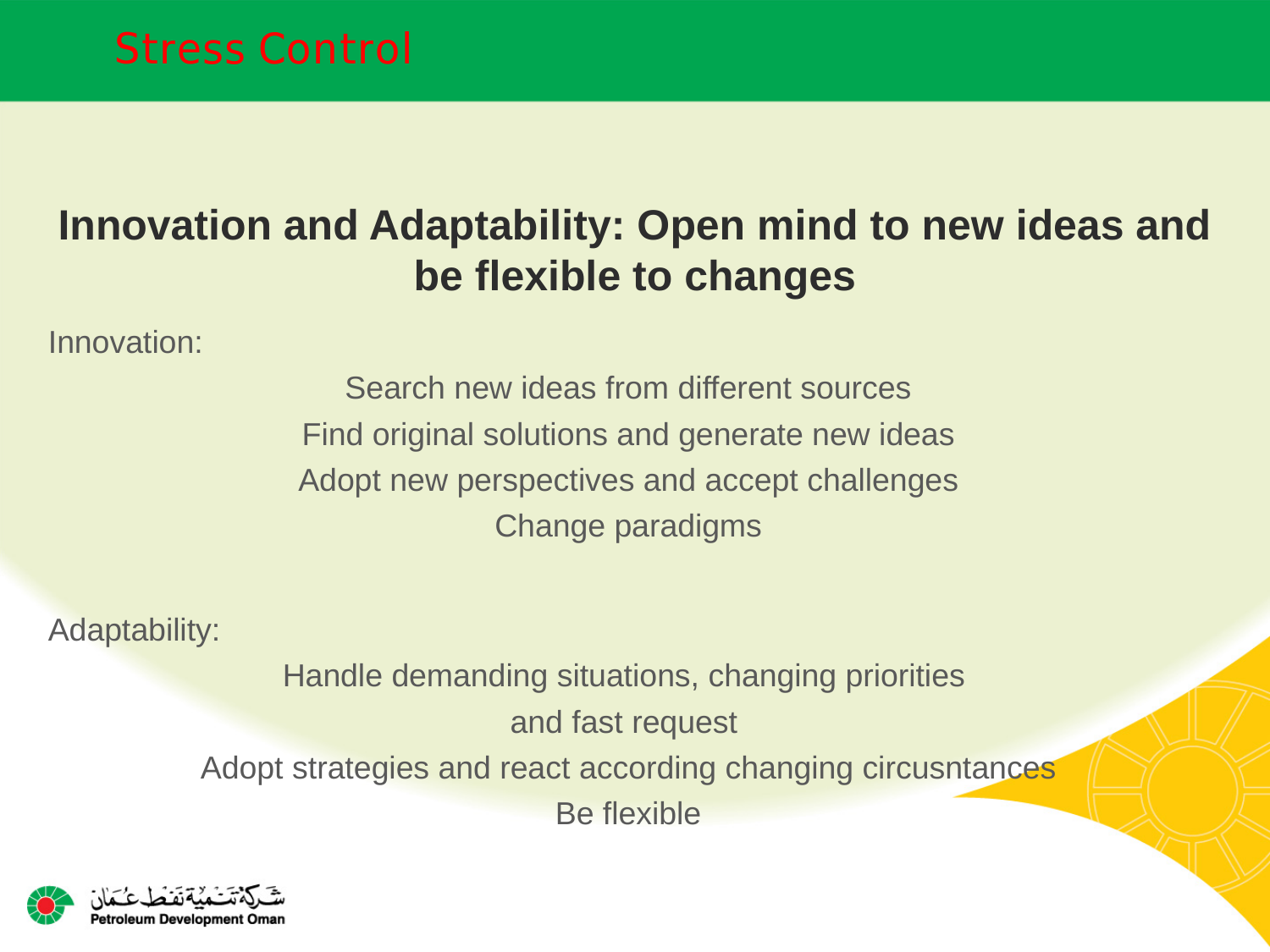

# Stress Control
Innovation and Adaptability: Open mind to new ideas and be flexible to changes
Innovation:
Search new ideas from different sources
Find original solutions and generate new ideas
Adopt new perspectives and accept challenges
Change paradigms
Adaptability:
Handle demanding situations, changing priorities
and fast request
Adopt strategies and react according changing circusntances
Be flexible